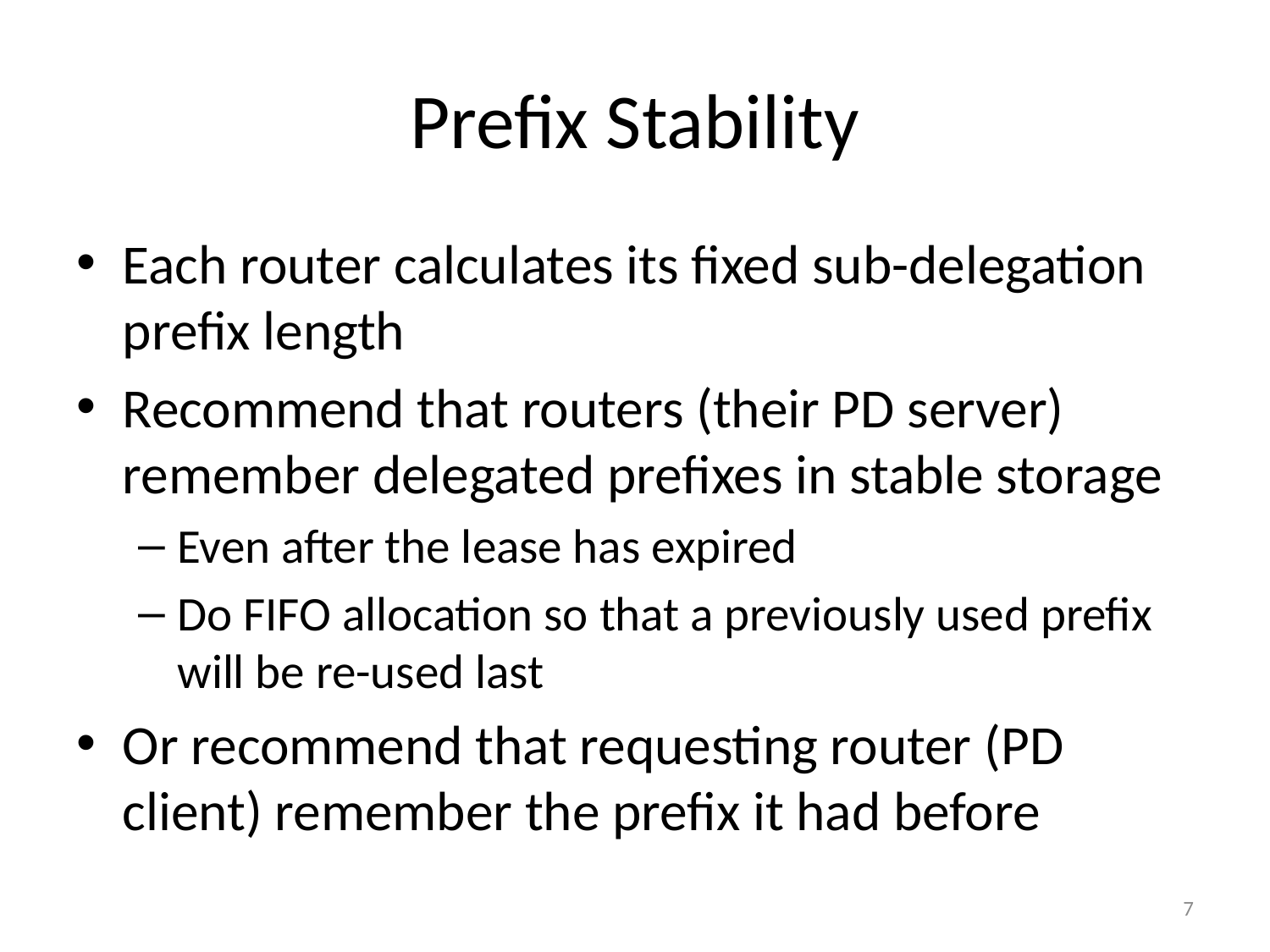

# Prefix Stability
Each router calculates its fixed sub-delegation prefix length
Recommend that routers (their PD server) remember delegated prefixes in stable storage
Even after the lease has expired
Do FIFO allocation so that a previously used prefix will be re-used last
Or recommend that requesting router (PD client) remember the prefix it had before
7